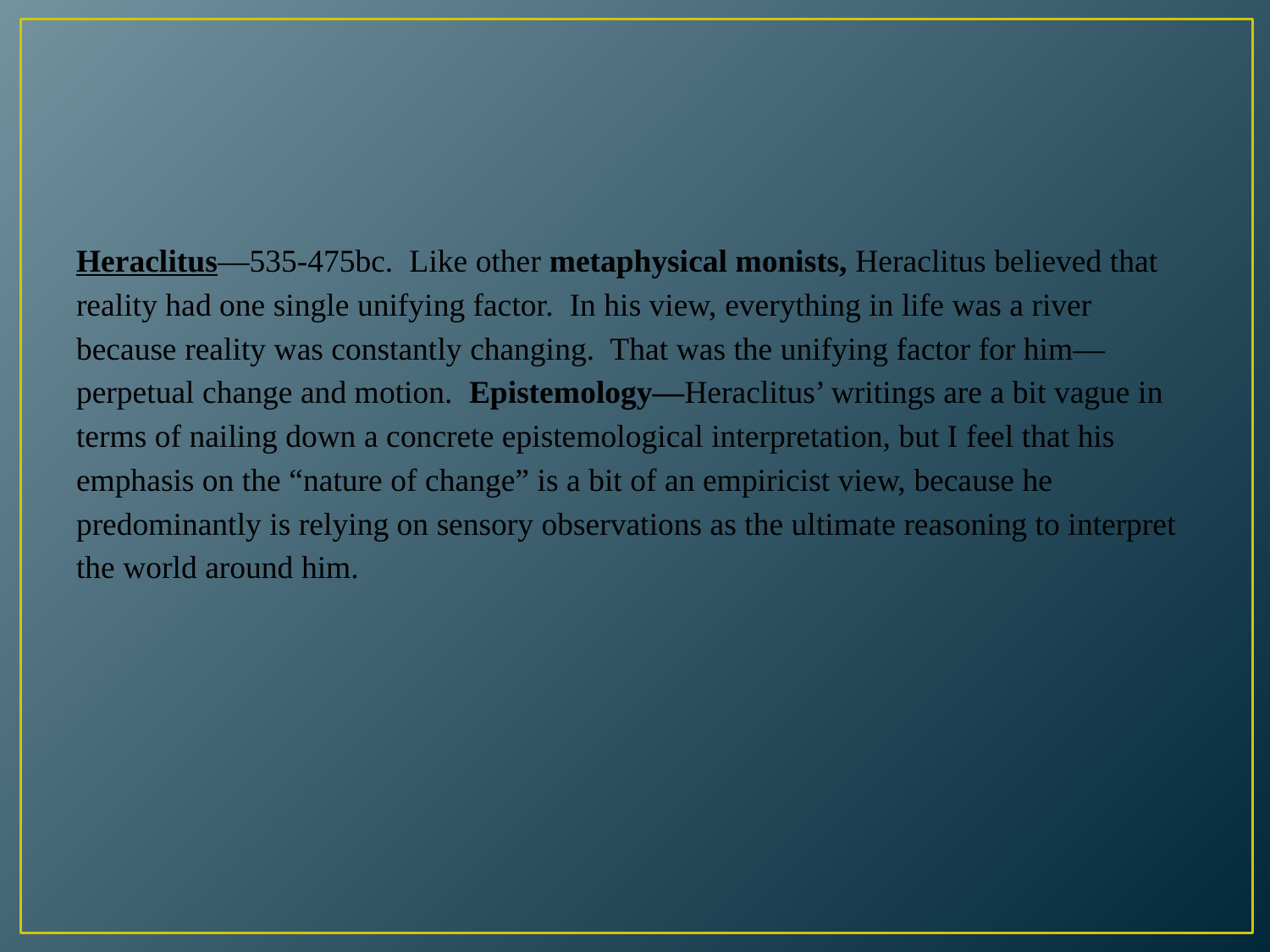

#
Heraclitus—535-475bc.  Like other metaphysical monists, Heraclitus believed that reality had one single unifying factor.  In his view, everything in life was a river because reality was constantly changing.  That was the unifying factor for him—perpetual change and motion.  Epistemology—Heraclitus’ writings are a bit vague in terms of nailing down a concrete epistemological interpretation, but I feel that his emphasis on the “nature of change” is a bit of an empiricist view, because he predominantly is relying on sensory observations as the ultimate reasoning to interpret the world around him.